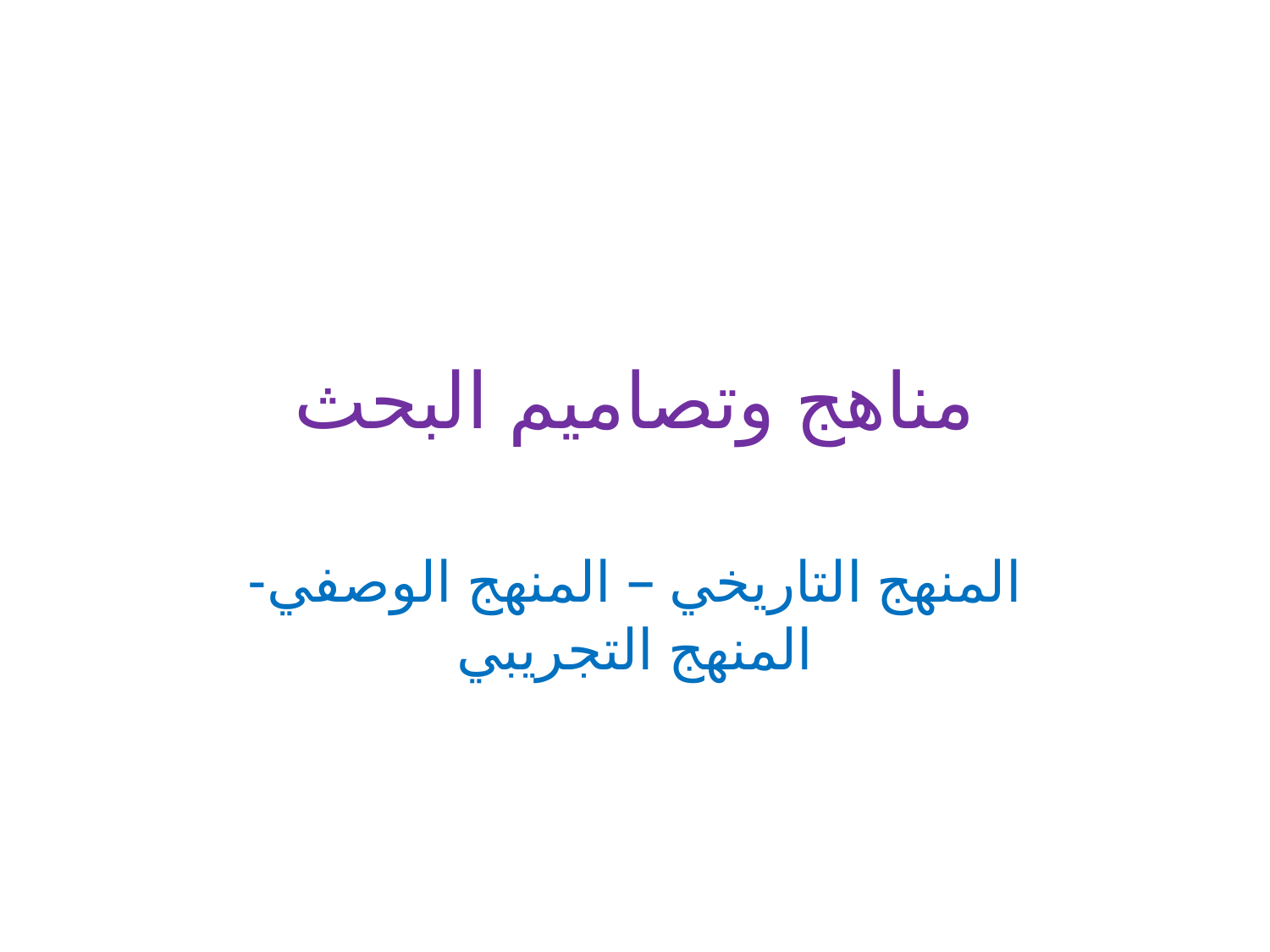

# مناهج وتصاميم البحث
المنهج التاريخي – المنهج الوصفي- المنهج التجريبي